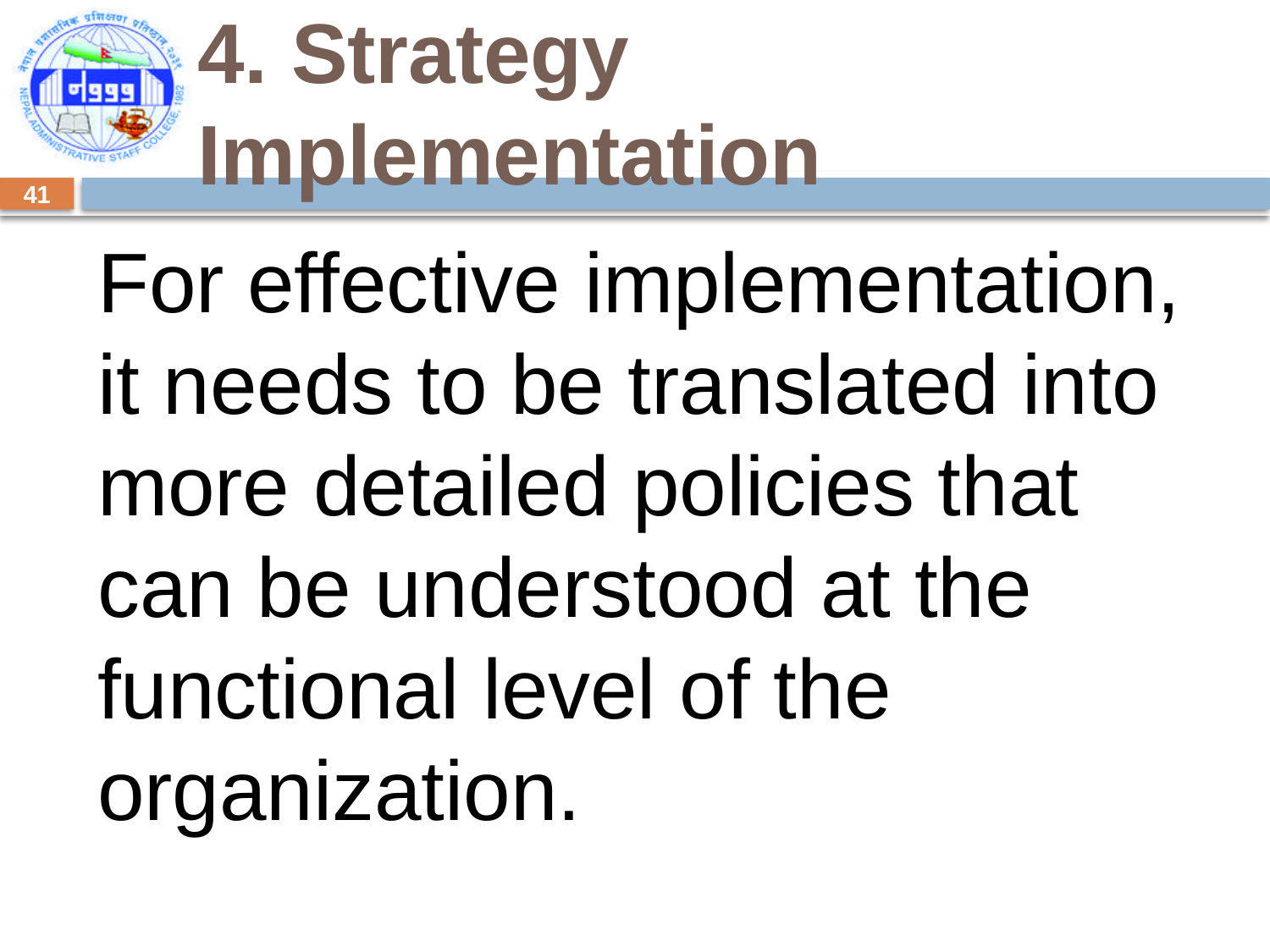

# 4. Strategy Implementation
41
For effective implementation, it needs to be translated into more detailed policies that can be understood at the functional level of the organization.